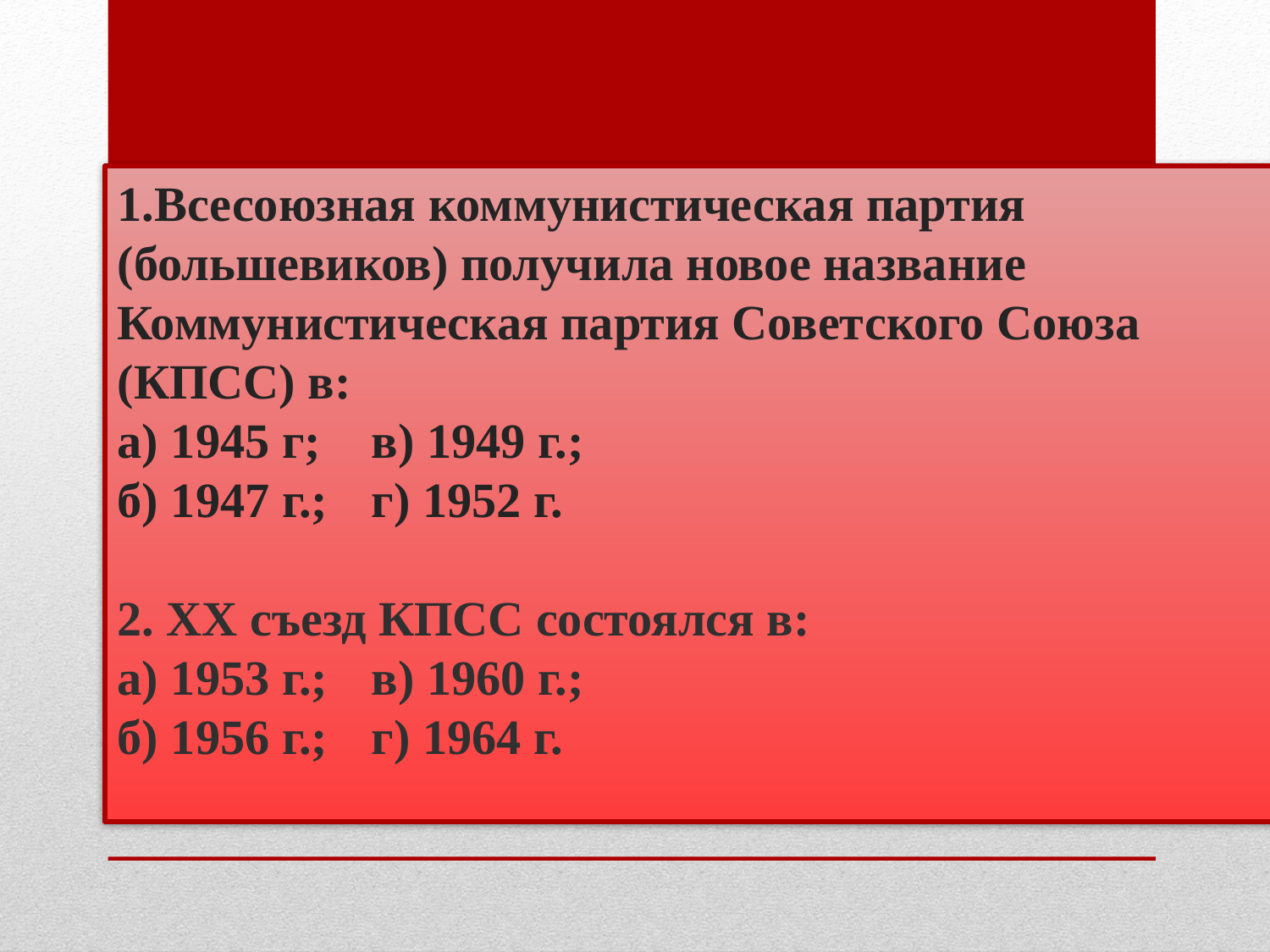

1.Всесоюзная коммунистическая партия (большевиков) получила новое название Коммунистическая партия Советского Союза (КПСС) в:
а) 1945 г;	в) 1949 г.;
б) 1947 г.;	г) 1952 г.

2. XX съезд КПСС состоялся в:
а) 1953 г.;	в) 1960 г.;
б) 1956 г.;	г) 1964 г.